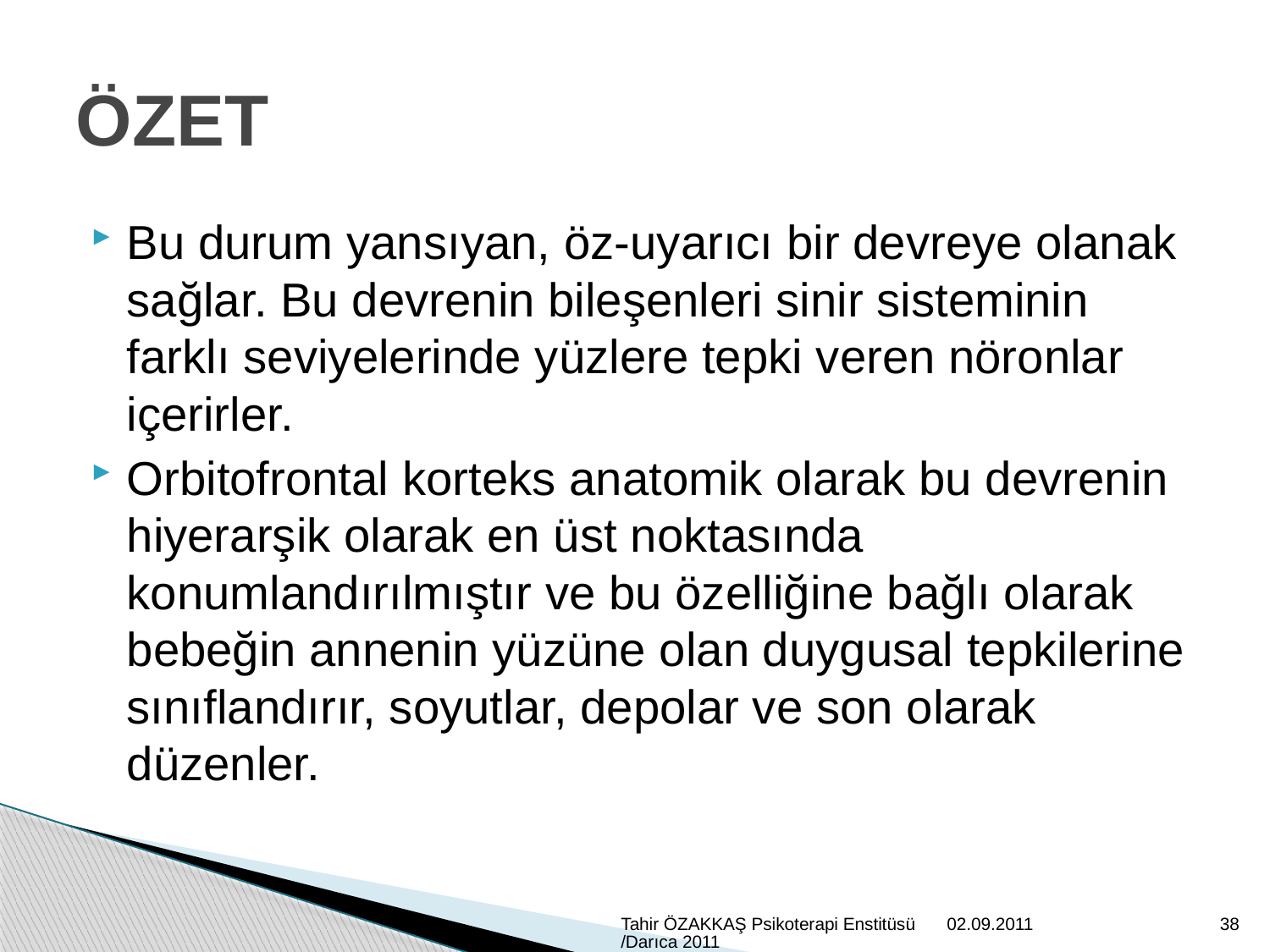

# ÖZET
Bu durum yansıyan, öz-uyarıcı bir devreye olanak sağlar. Bu devrenin bileşenleri sinir sisteminin farklı seviyelerinde yüzlere tepki veren nöronlar içerirler.
Orbitofrontal korteks anatomik olarak bu devrenin hiyerarşik olarak en üst noktasında konumlandırılmıştır ve bu özelliğine bağlı olarak bebeğin annenin yüzüne olan duygusal tepkilerine sınıflandırır, soyutlar, depolar ve son olarak düzenler.
Tahir ÖZAKKAŞ Psikoterapi Enstitüsü /Darıca 2011
02.09.2011
38